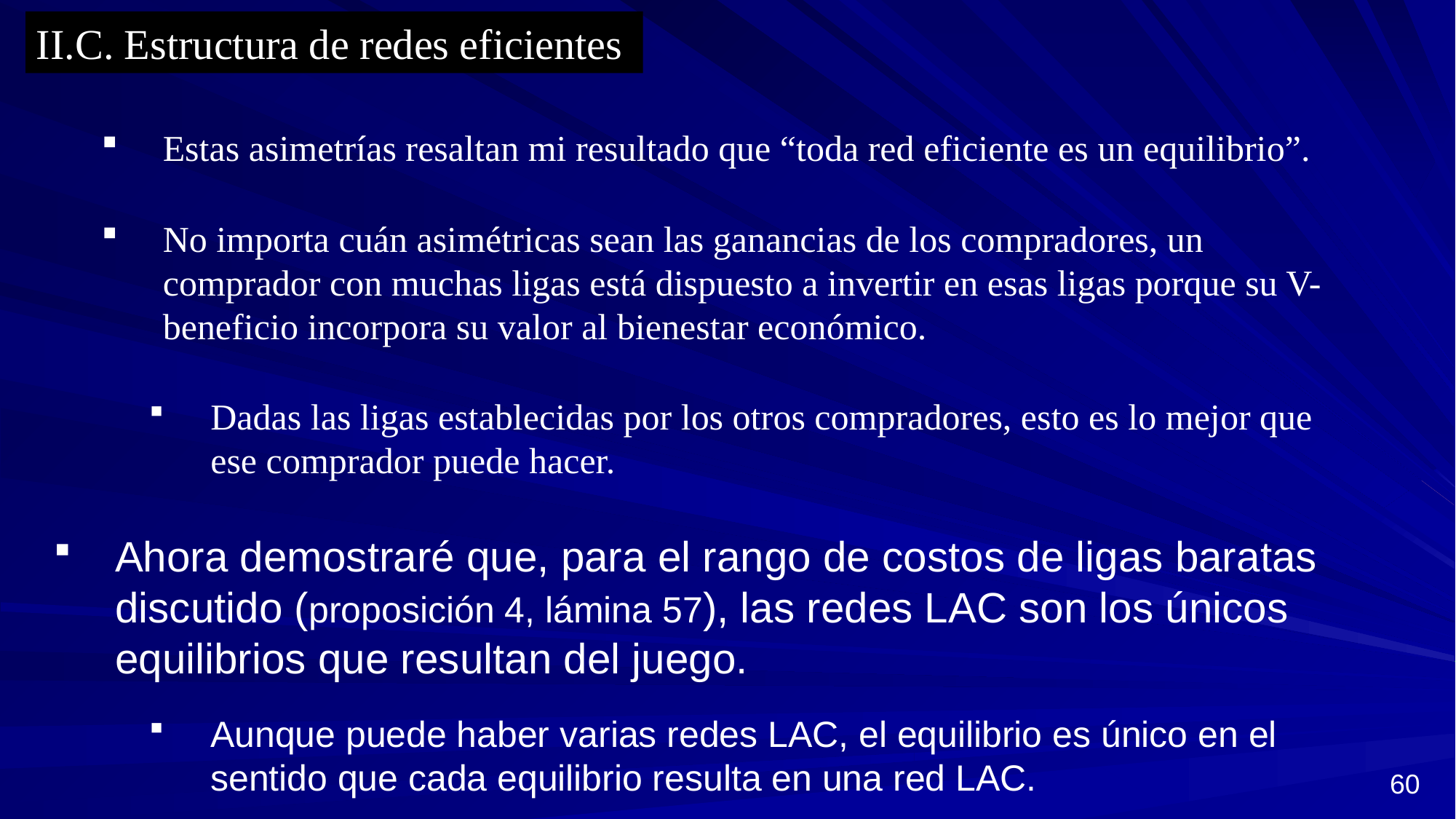

II.C. Estructura de redes eficientes
Estas asimetrías resaltan mi resultado que “toda red eficiente es un equilibrio”.

No importa cuán asimétricas sean las ganancias de los compradores, un comprador con muchas ligas está dispuesto a invertir en esas ligas porque su V-beneficio incorpora su valor al bienestar económico.

Dadas las ligas establecidas por los otros compradores, esto es lo mejor que ese comprador puede hacer.

Ahora demostraré que, para el rango de costos de ligas baratas discutido (proposición 4, lámina 57), las redes LAC son los únicos equilibrios que resultan del juego.

Aunque puede haber varias redes LAC, el equilibrio es único en el sentido que cada equilibrio resulta en una red LAC.
60
s1
s2
s3